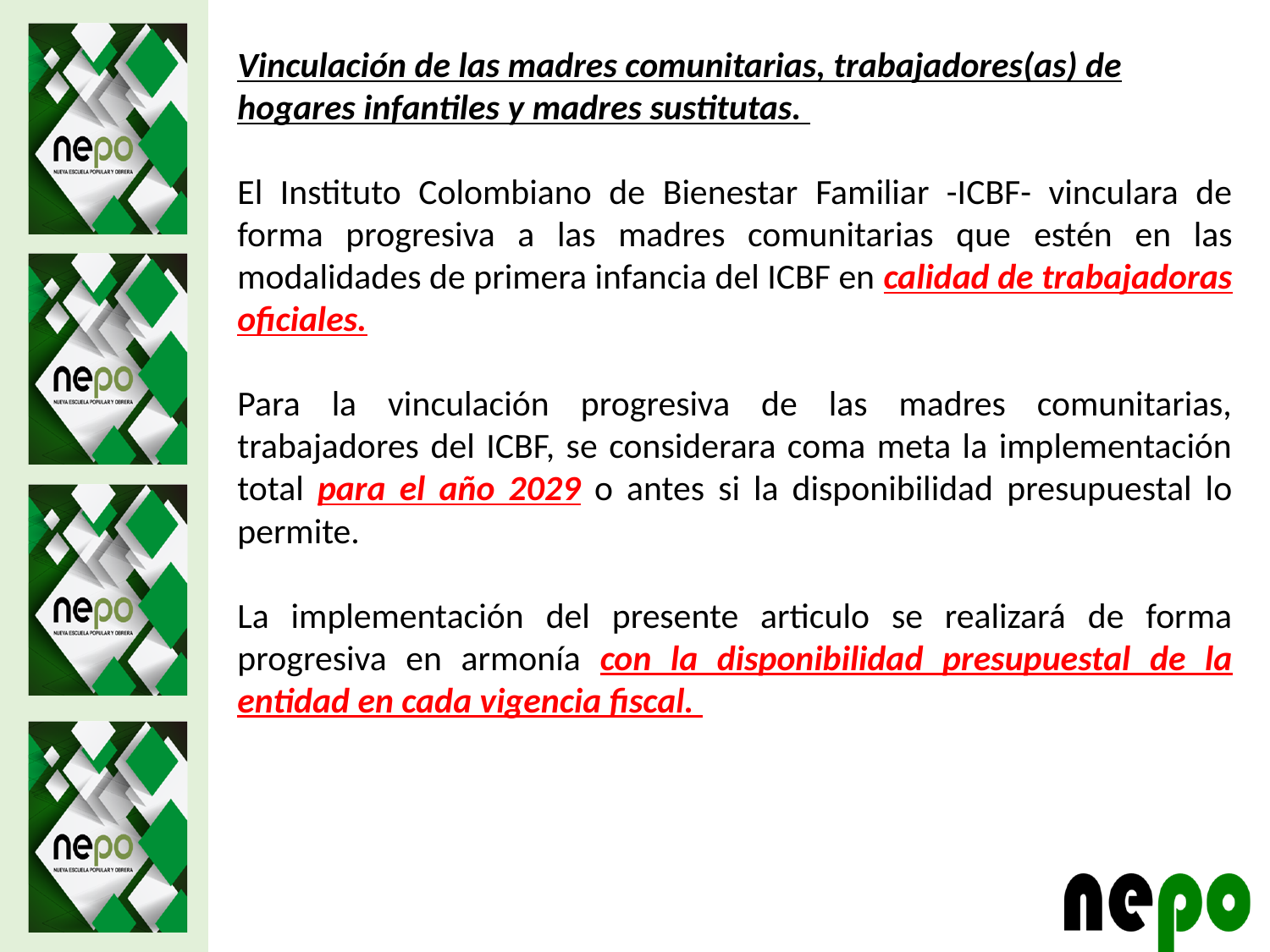

Vinculación de las madres comunitarias, trabajadores(as) de hogares infantiles y madres sustitutas.

El Instituto Colombiano de Bienestar Familiar -ICBF- vinculara de forma progresiva a las madres comunitarias que estén en las modalidades de primera infancia del ICBF en calidad de trabajadoras oficiales.

Para la vinculación progresiva de las madres comunitarias, trabajadores del ICBF, se considerara coma meta la implementación total para el año 2029 o antes si la disponibilidad presupuestal lo permite.

La implementación del presente articulo se realizará de forma progresiva en armonía con la disponibilidad presupuestal de la entidad en cada vigencia fiscal.